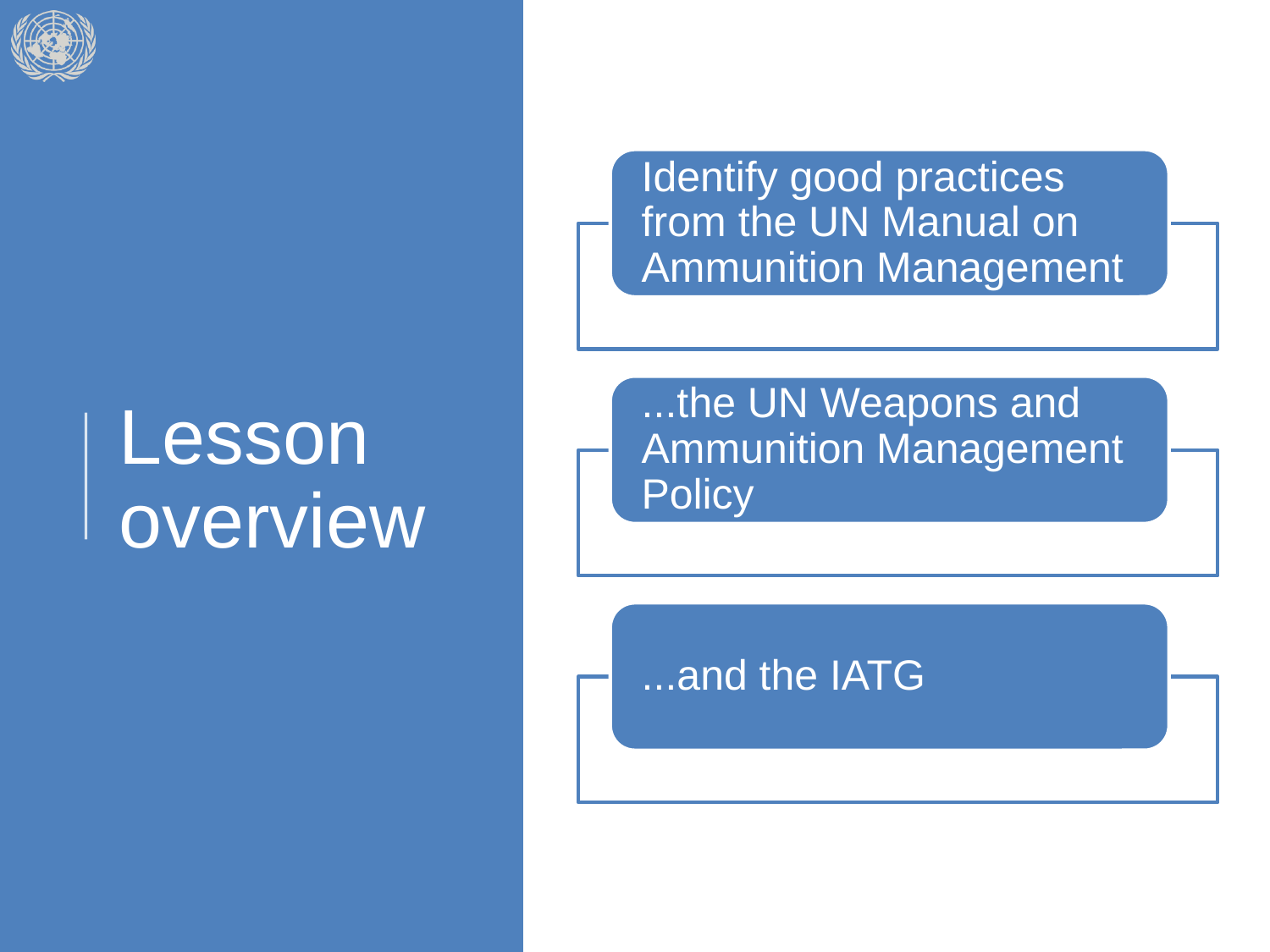

# Lesson overview
Identify good practices from the UN Manual on Ammunition Management
...the UN Weapons and Ammunition Management Policy
...and the IATG